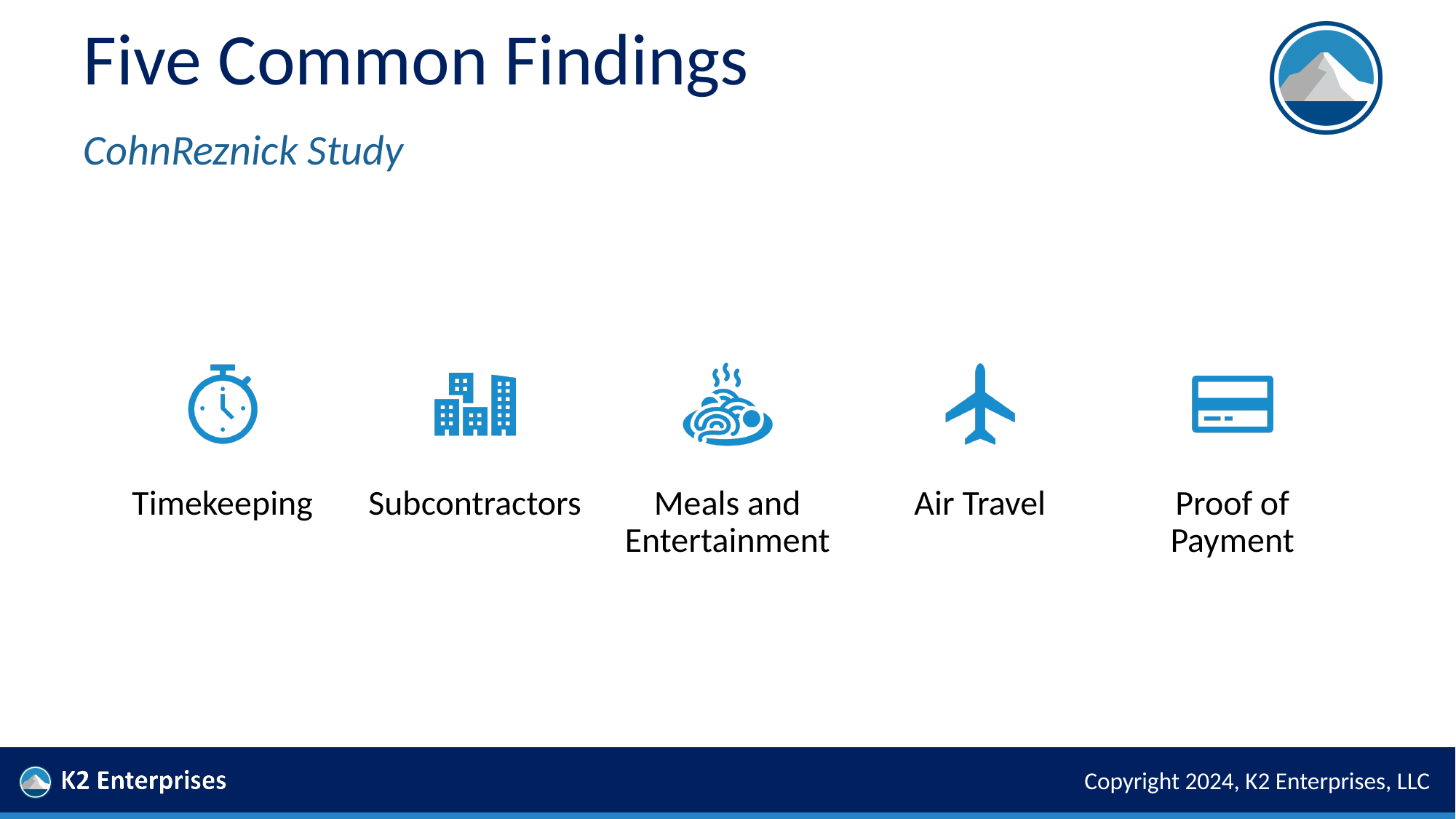

# Five Common Findings
CohnReznick Study
Timekeeping
Subcontractors
Meals and Entertainment
Air Travel
Proof of Payment